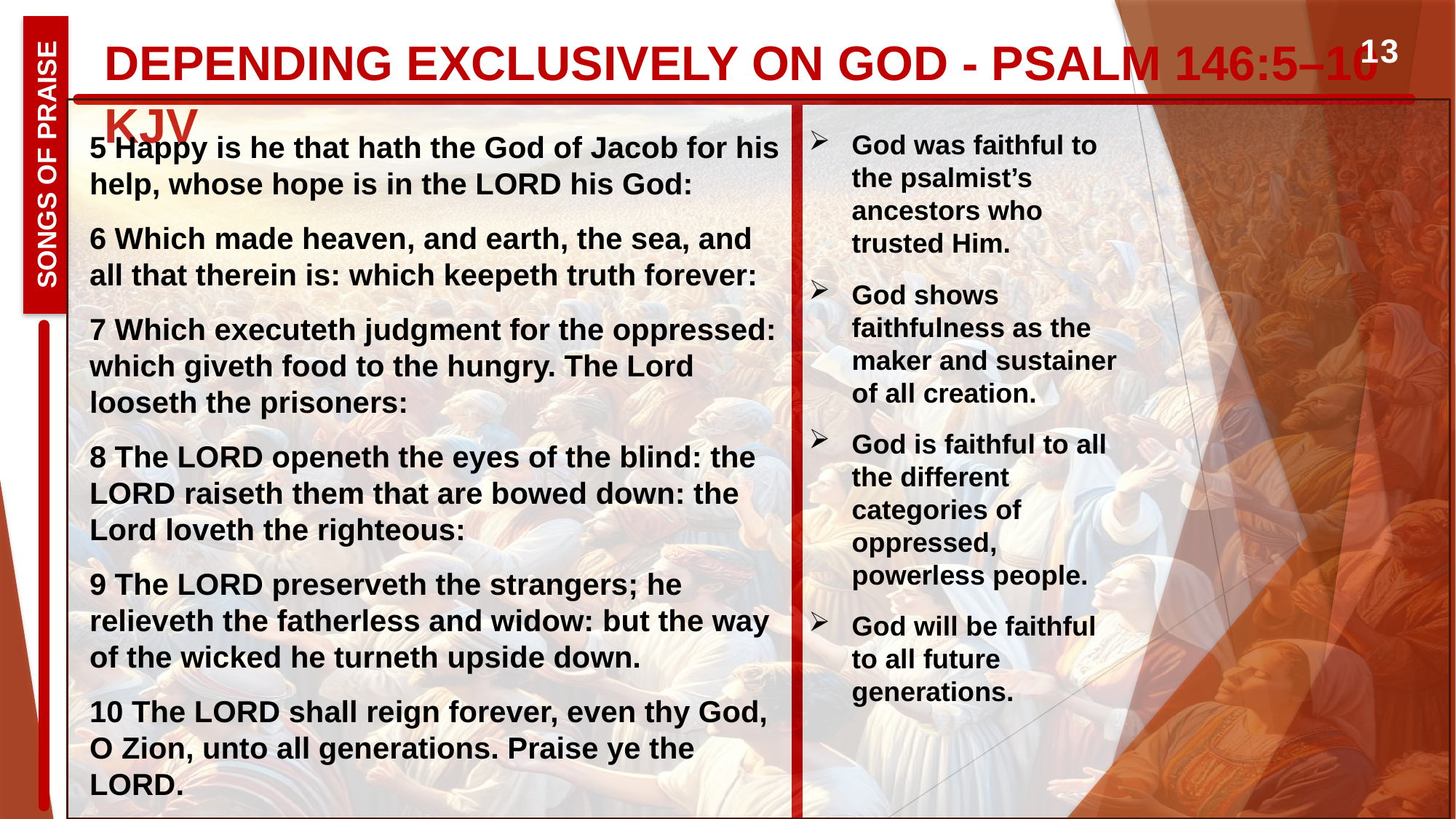

# Depending Exclusively on God - Psalm 146:5–10 KJV
13

5 Happy is he that hath the God of Jacob for his help, whose hope is in the LORD his God:
6 Which made heaven, and earth, the sea, and all that therein is: which keepeth truth forever:
7 Which executeth judgment for the oppressed: which giveth food to the hungry. The Lord looseth the prisoners:
8 The LORD openeth the eyes of the blind: the LORD raiseth them that are bowed down: the Lord loveth the righteous:
9 The LORD preserveth the strangers; he relieveth the fatherless and widow: but the way of the wicked he turneth upside down.
10 The LORD shall reign forever, even thy God, O Zion, unto all generations. Praise ye the LORD.
God was faithful to the psalmist’s ancestors who trusted Him.
God shows faithfulness as the maker and sustainer of all creation.
God is faithful to all the different categories of oppressed, powerless people.
God will be faithful to all future generations.
Songs of Praise